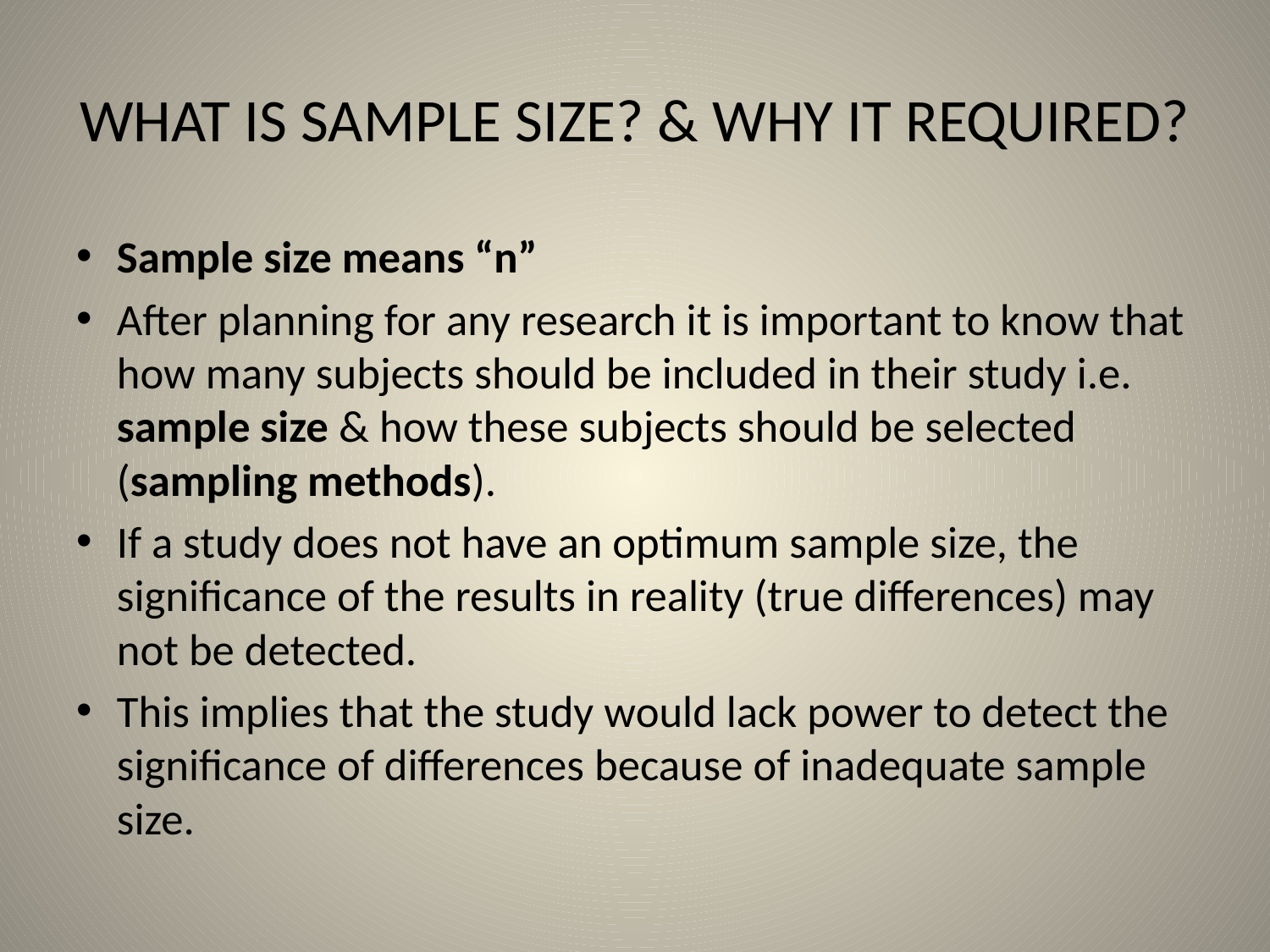

# WHAT IS SAMPLE SIZE? & WHY IT REQUIRED?
Sample size means “n”
After planning for any research it is important to know that how many subjects should be included in their study i.e. sample size & how these subjects should be selected (sampling methods).
If a study does not have an optimum sample size, the significance of the results in reality (true differences) may not be detected.
This implies that the study would lack power to detect the significance of differences because of inadequate sample size.